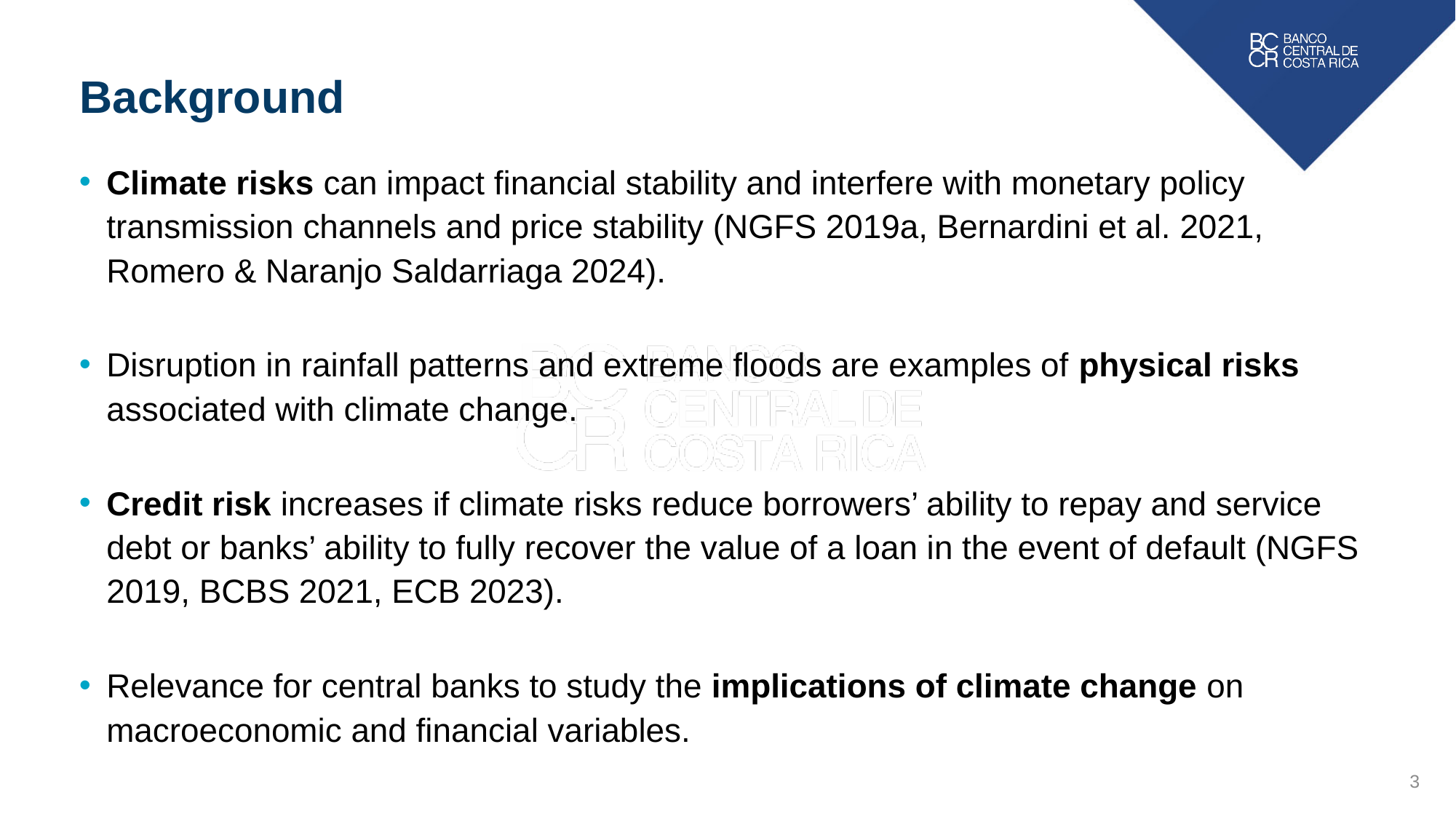

Background
Climate risks can impact financial stability and interfere with monetary policy transmission channels and price stability (NGFS 2019a, Bernardini et al. 2021, Romero & Naranjo Saldarriaga 2024).

Disruption in rainfall patterns and extreme floods are examples of physical risks associated with climate change.

Credit risk increases if climate risks reduce borrowers’ ability to repay and service debt or banks’ ability to fully recover the value of a loan in the event of default (NGFS 2019, BCBS 2021, ECB 2023).

Relevance for central banks to study the implications of climate change on macroeconomic and financial variables.
3